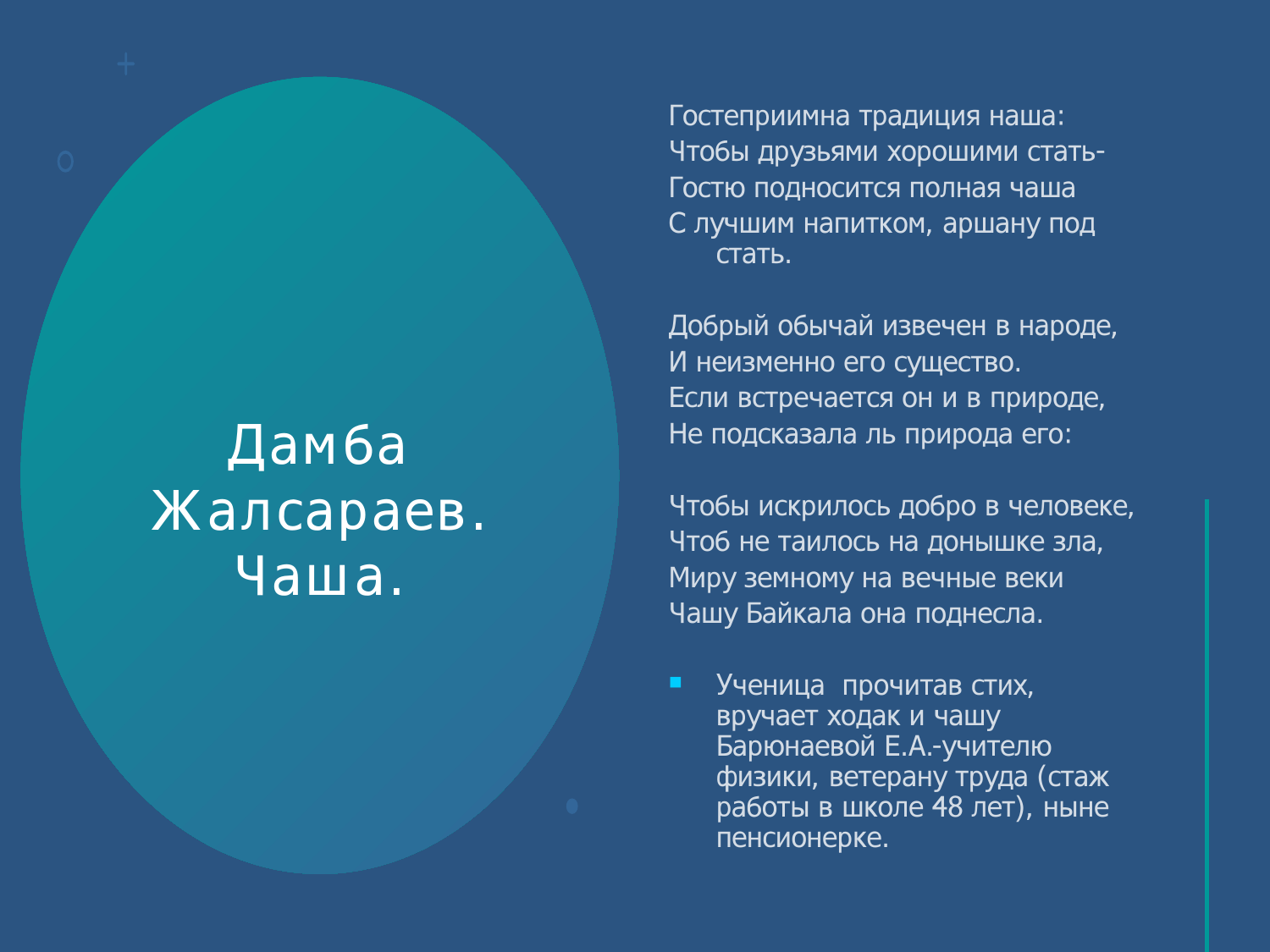

Гостеприимна традиция наша:
Чтобы друзьями хорошими стать-
Гостю подносится полная чаша
С лучшим напитком, аршану под стать.

Добрый обычай извечен в народе,
И неизменно его существо.
Если встречается он и в природе,
Не подсказала ль природа его:

Чтобы искрилось добро в человеке,
Чтоб не таилось на донышке зла,
Миру земному на вечные веки
Чашу Байкала она поднесла.

Ученица  прочитав стих, вручает ходак и чашу Барюнаевой Е.А.-учителю физики, ветерану труда (стаж работы в школе 48 лет), ныне пенсионерке.

# Дамба Жалсараев. Чаша.